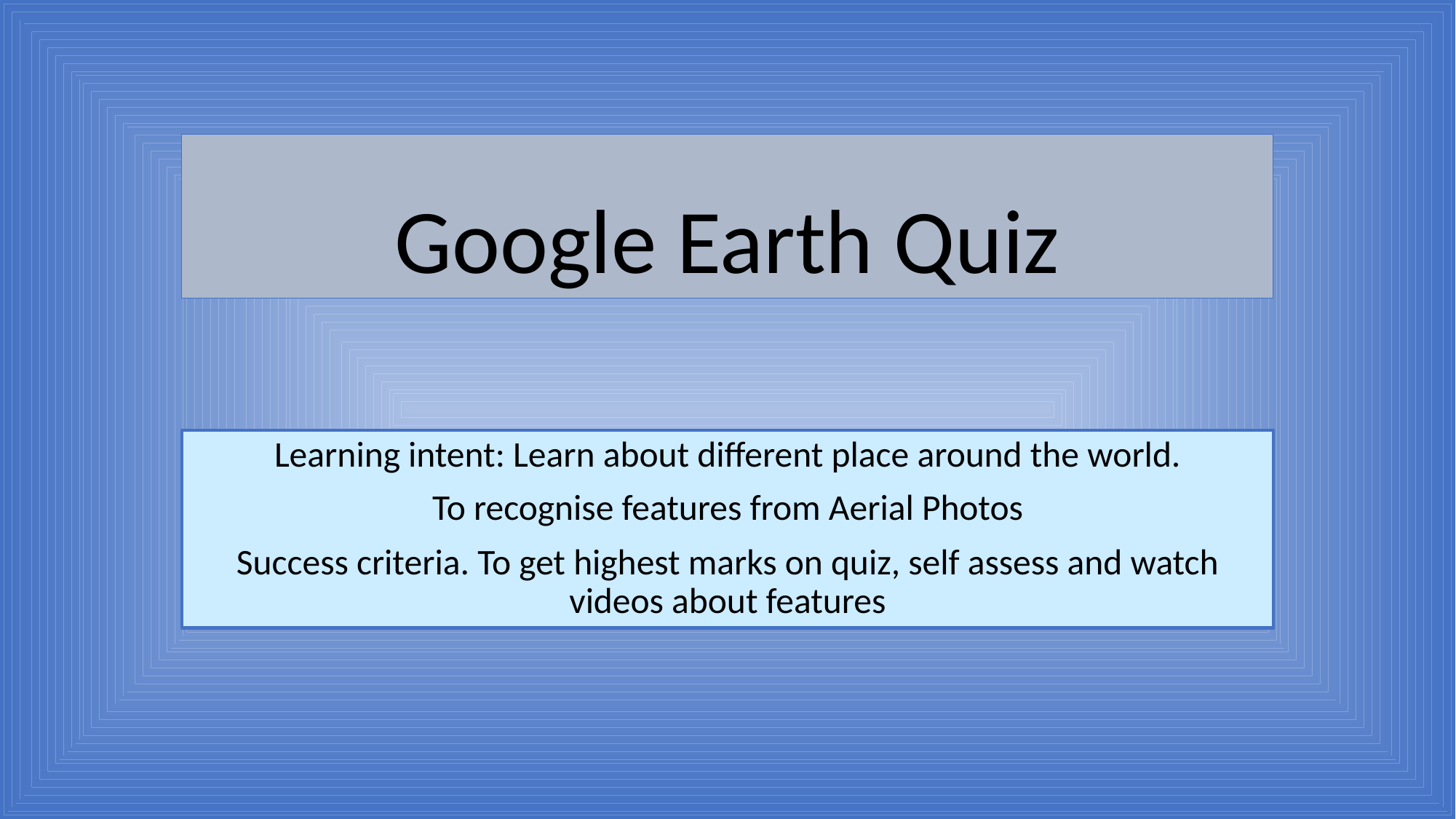

# Google Earth Quiz
Learning intent: Learn about different place around the world.
To recognise features from Aerial Photos
Success criteria. To get highest marks on quiz, self assess and watch videos about features